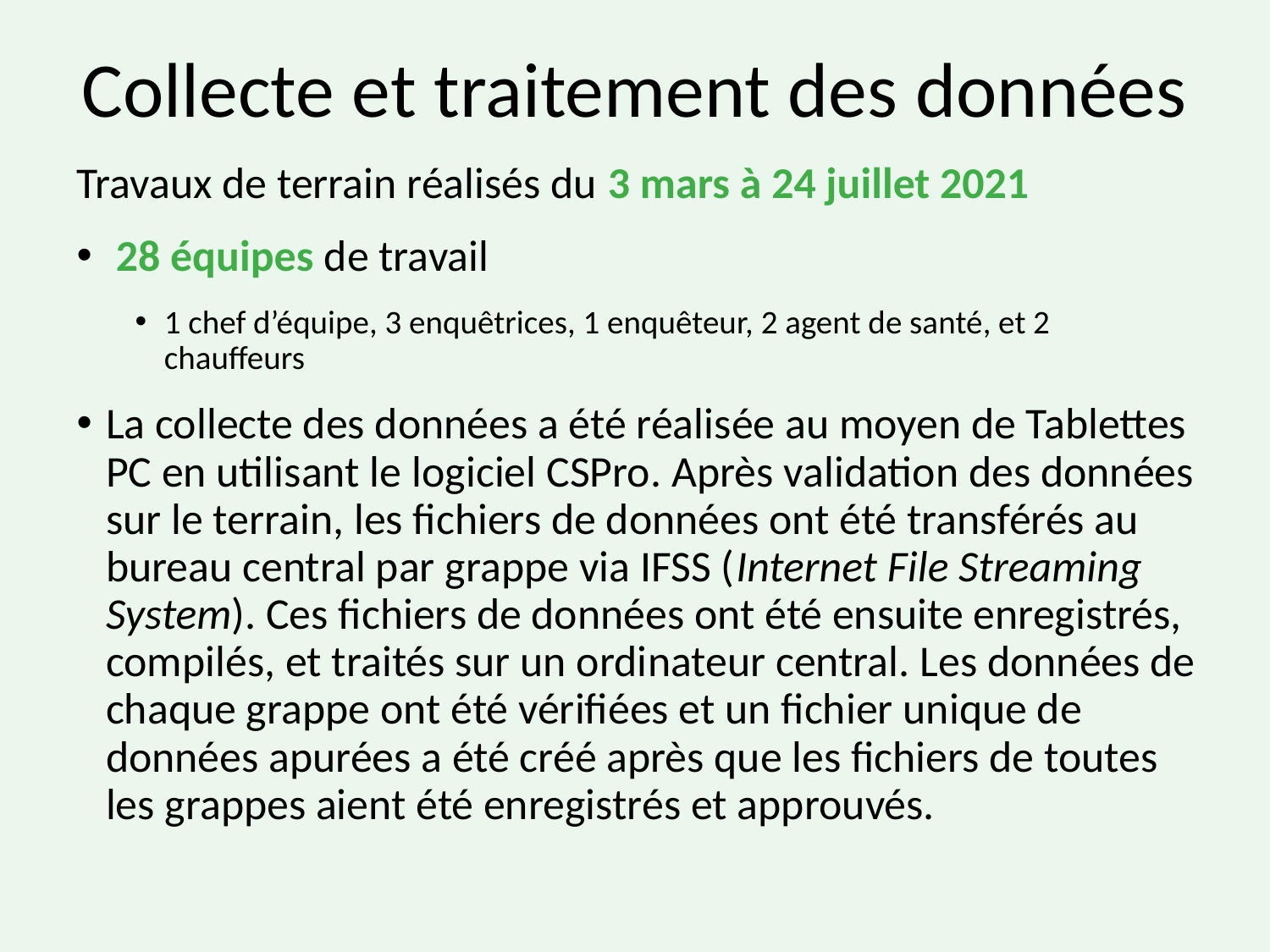

# Collecte et traitement des données
Travaux de terrain réalisés du 3 mars à 24 juillet 2021
 28 équipes de travail
1 chef d’équipe, 3 enquêtrices, 1 enquêteur, 2 agent de santé, et 2 chauffeurs
La collecte des données a été réalisée au moyen de Tablettes PC en utilisant le logiciel CSPro. Après validation des données sur le terrain, les fichiers de données ont été transférés au bureau central par grappe via IFSS (Internet File Streaming System). Ces fichiers de données ont été ensuite enregistrés, compilés, et traités sur un ordinateur central. Les données de chaque grappe ont été vérifiées et un fichier unique de données apurées a été créé après que les fichiers de toutes les grappes aient été enregistrés et approuvés.